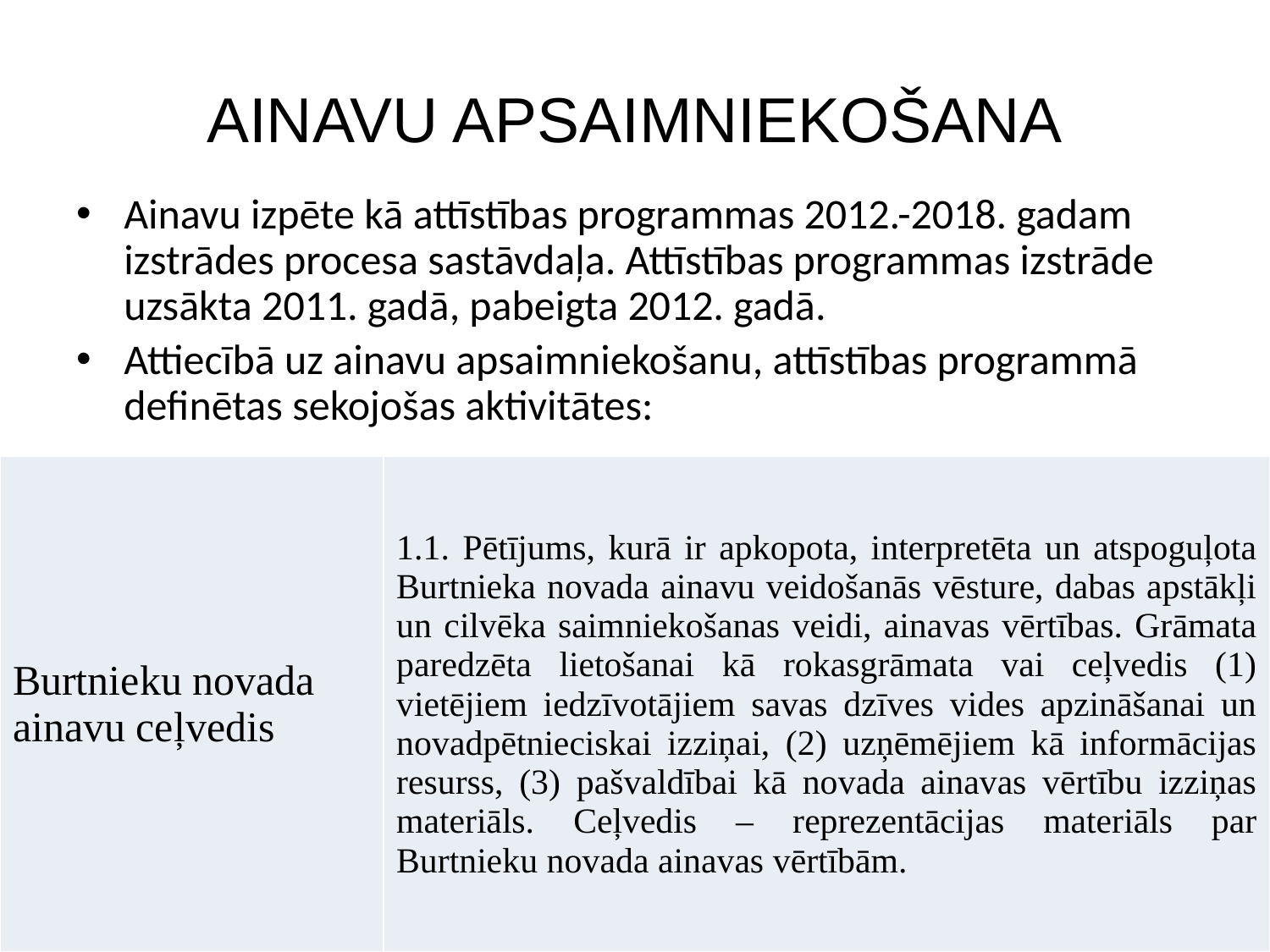

# AINAVU APSAIMNIEKOŠANA
Ainavu izpēte kā attīstības programmas 2012.-2018. gadam izstrādes procesa sastāvdaļa. Attīstības programmas izstrāde uzsākta 2011. gadā, pabeigta 2012. gadā.
Attiecībā uz ainavu apsaimniekošanu, attīstības programmā definētas sekojošas aktivitātes:

| Burtnieku novada ainavu ceļvedis | 1.1. Pētījums, kurā ir apkopota, interpretēta un atspoguļota Burtnieka novada ainavu veidošanās vēsture, dabas apstākļi un cilvēka saimniekošanas veidi, ainavas vērtības. Grāmata paredzēta lietošanai kā rokasgrāmata vai ceļvedis (1) vietējiem iedzīvotājiem savas dzīves vides apzināšanai un novadpētnieciskai izziņai, (2) uzņēmējiem kā informācijas resurss, (3) pašvaldībai kā novada ainavas vērtību izziņas materiāls. Ceļvedis – reprezentācijas materiāls par Burtnieku novada ainavas vērtībām. |
| --- | --- |